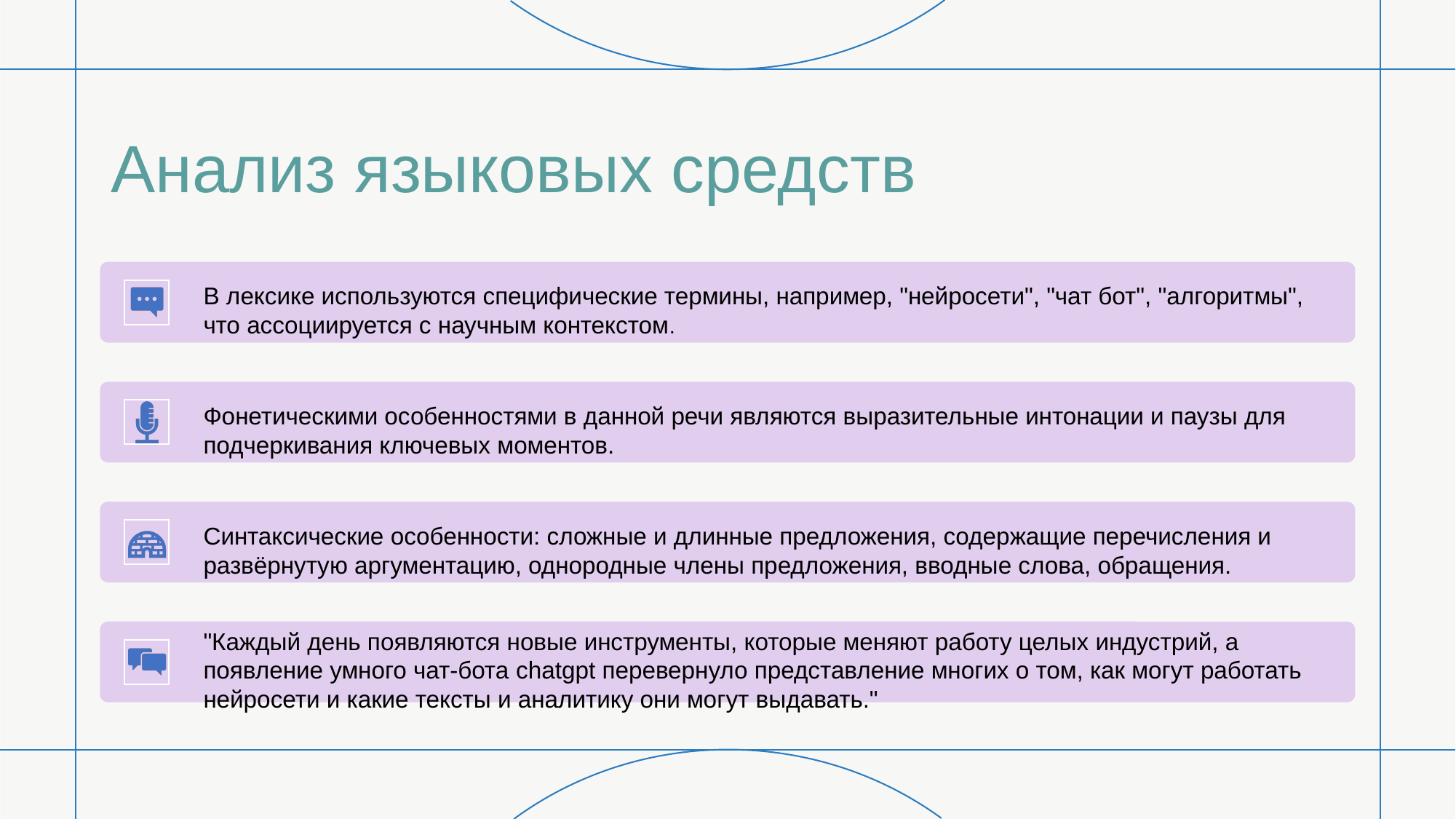

# Анализ языковых средств
В лексике используются специфические термины, например, "нейросети", "чат бот", "алгоритмы", что ассоциируется с научным контекстом.
Фонетическими особенностями в данной речи являются выразительные интонации и паузы для подчеркивания ключевых моментов.
Синтаксические особенности: сложные и длинные предложения, содержащие перечисления и развёрнутую аргументацию, однородные члены предложения, вводные слова, обращения.
"Каждый день появляются новые инструменты, которые меняют работу целых индустрий, а появление умного чат-бота chatgpt перевернуло представление многих о том, как могут работать нейросети и какие тексты и аналитику они могут выдавать."